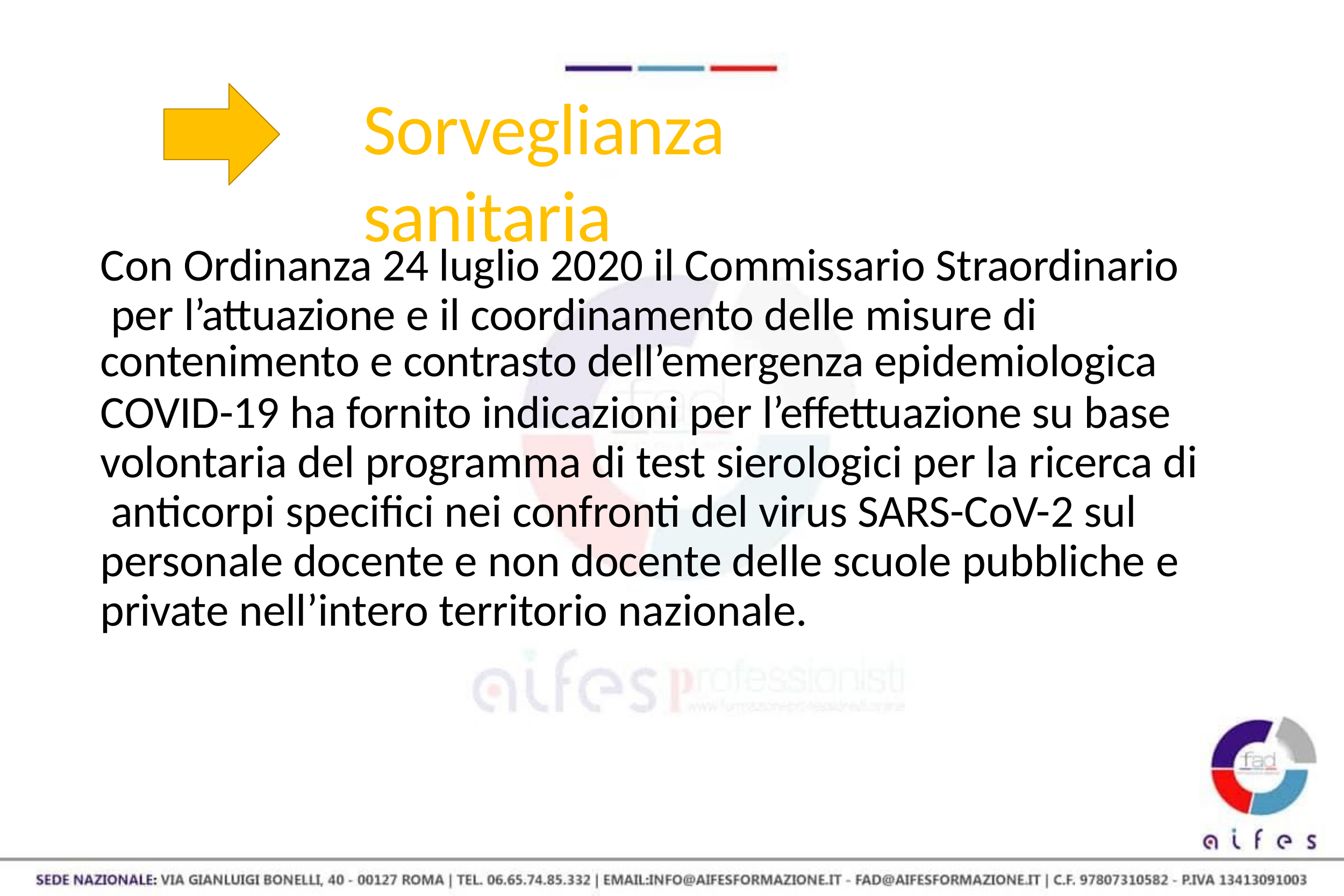

# Sorveglianza sanitaria

Con Ordinanza 24 luglio 2020 il Commissario Straordinario  per l’attuazione e il coordinamento delle misure di
contenimento e contrasto dell’emergenza epidemiologica
COVID-19 ha fornito indicazioni per l’effettuazione su base  volontaria del programma di test sierologici per la ricerca di  anticorpi specifici nei confronti del virus SARS-CoV-2 sul  personale docente e non docente delle scuole pubbliche e  private nell’intero territorio nazionale.